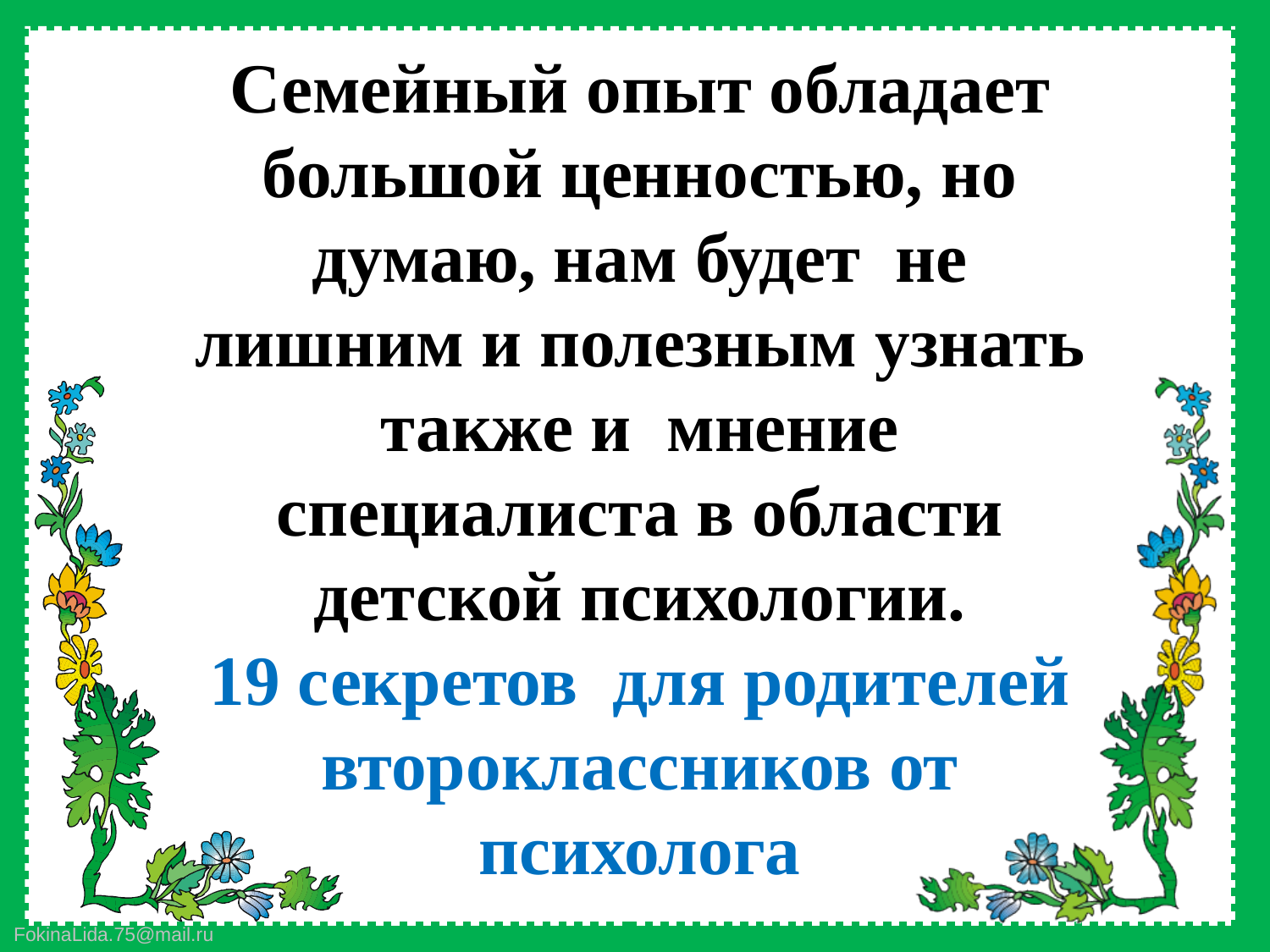

Семейный опыт обладает большой ценностью, но думаю, нам будет  не лишним и полезным узнать также и  мнение специалиста в области детской психологии.
19 секретов  для родителей второклассников от психолога